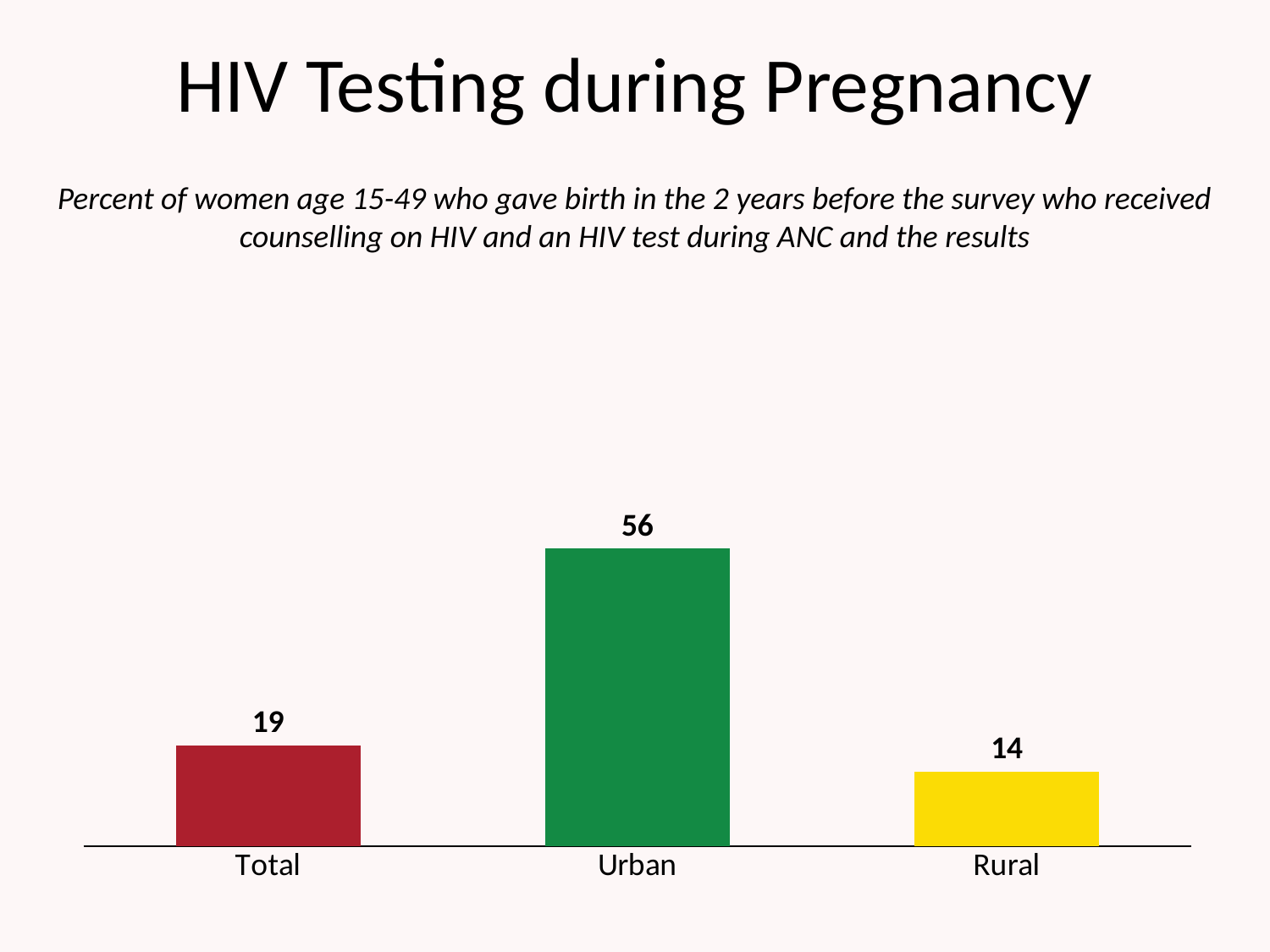

# HIV Testing during Pregnancy
Percent of women age 15-49 who gave birth in the 2 years before the survey who received counselling on HIV and an HIV test during ANC and the results

### Chart

| Category | HIV counselling, testing, and received results during ANC |
|---|---|
| Total | 19.0 |
| Urban | 56.0 |
| Rural | 14.0 |